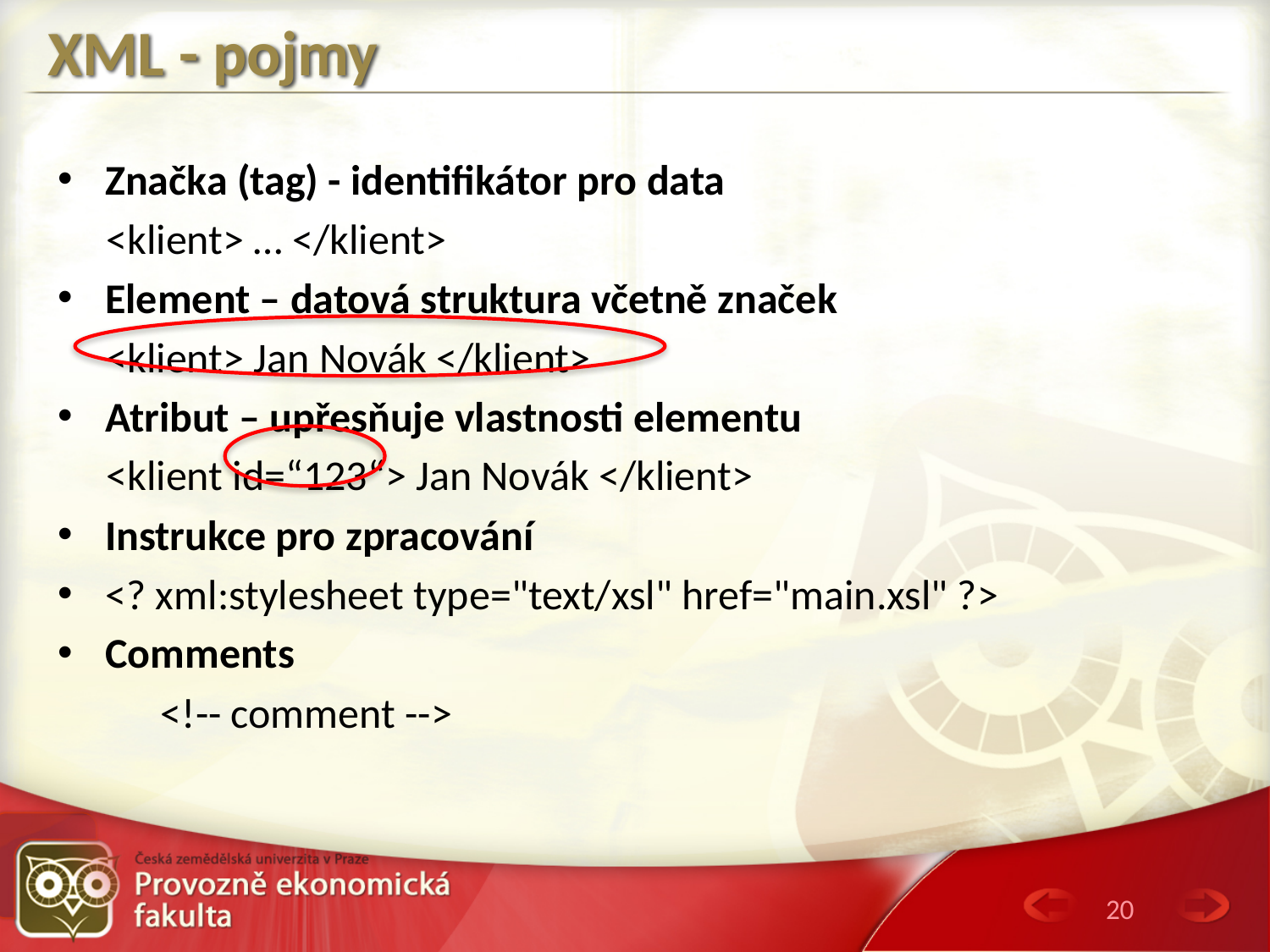

# XML - pojmy
Značka (tag) - identifikátor pro data
<klient> … </klient>
Element – datová struktura včetně značek
<klient> Jan Novák </klient>
Atribut – upřesňuje vlastnosti elementu
<klient id=“123“> Jan Novák </klient>
Instrukce pro zpracování
<? xml:stylesheet type="text/xsl" href="main.xsl" ?>
Comments
	<!-- comment -->